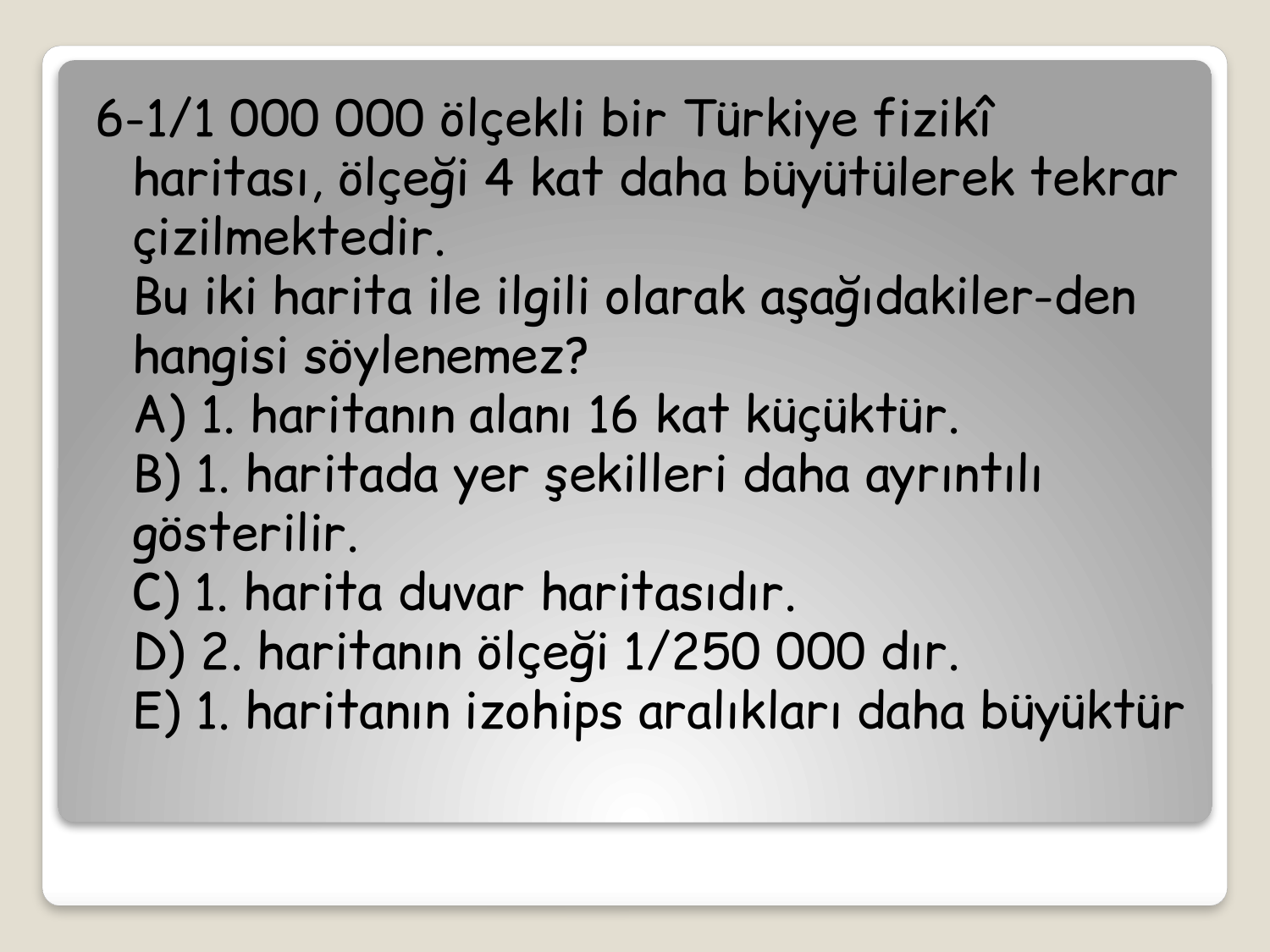

6-1/1 000 000 ölçekli bir Türkiye fizikî haritası, ölçeği 4 kat daha büyütülerek tekrar çizilmektedir.
Bu iki harita ile ilgili olarak aşağıdakiler-den hangisi söylenemez?
A) 1. haritanın alanı 16 kat küçüktür.
B) 1. haritada yer şekilleri daha ayrıntılı gösterilir.
C) 1. harita duvar haritasıdır.
D) 2. haritanın ölçeği 1/250 000 dır.
E) 1. haritanın izohips aralıkları daha büyüktür